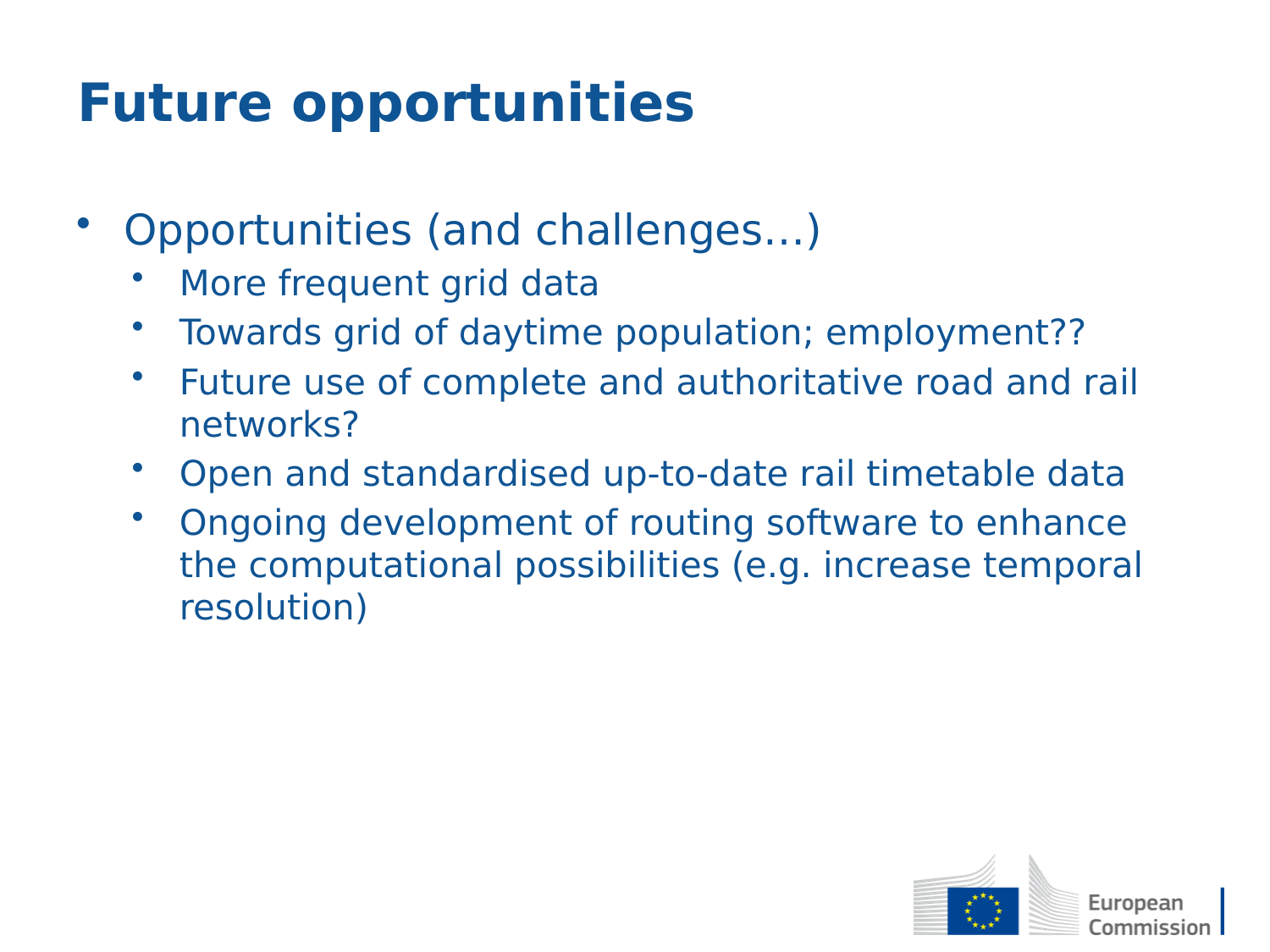

# Future opportunities
Opportunities (and challenges…)
More frequent grid data
Towards grid of daytime population; employment??
Future use of complete and authoritative road and rail networks?
Open and standardised up-to-date rail timetable data
Ongoing development of routing software to enhance the computational possibilities (e.g. increase temporal resolution)